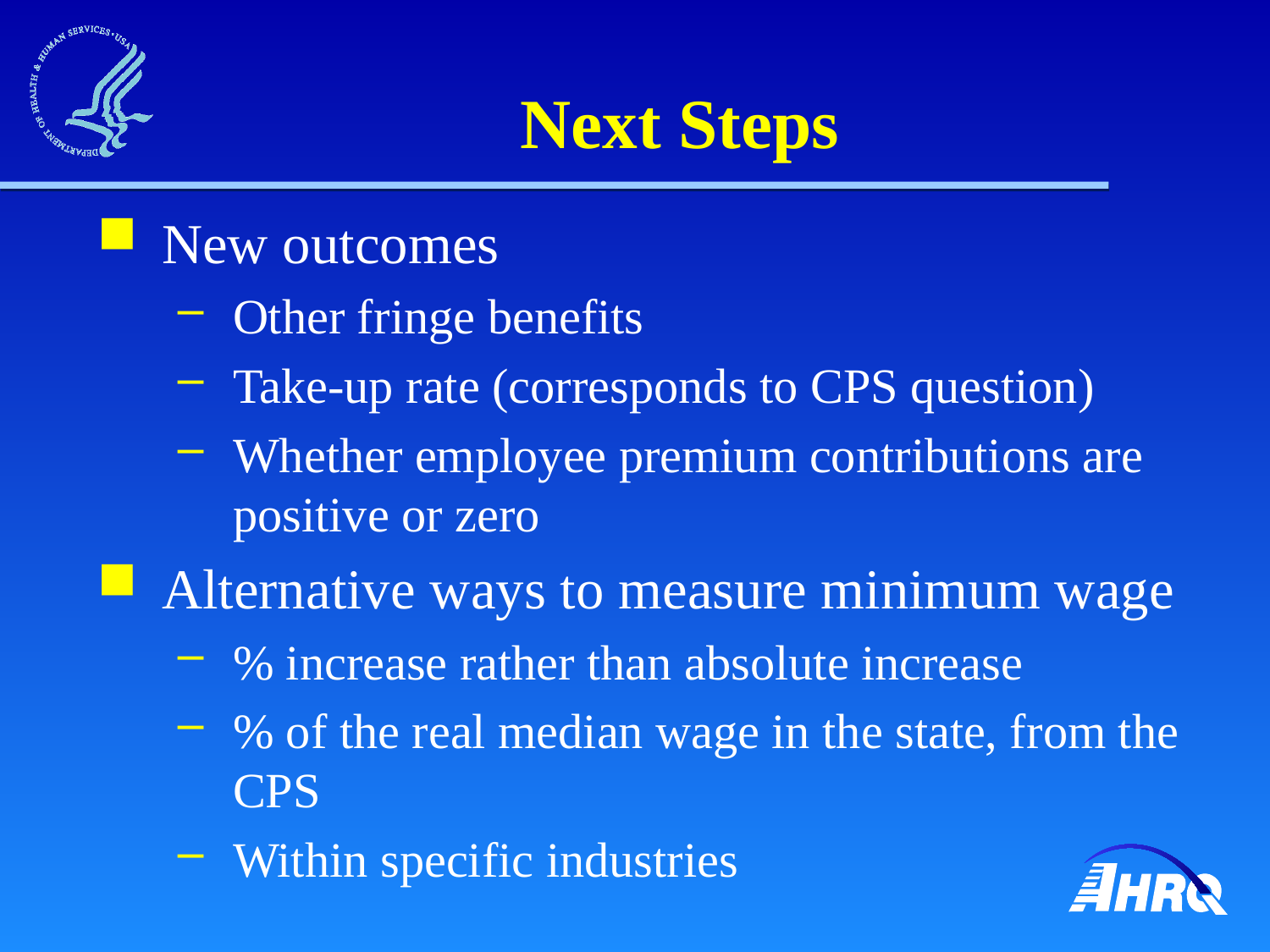

# Next Steps
New outcomes
Other fringe benefits
Take-up rate (corresponds to CPS question)
Whether employee premium contributions are positive or zero
Alternative ways to measure minimum wage
% increase rather than absolute increase
% of the real median wage in the state, from the CPS
Within specific industries